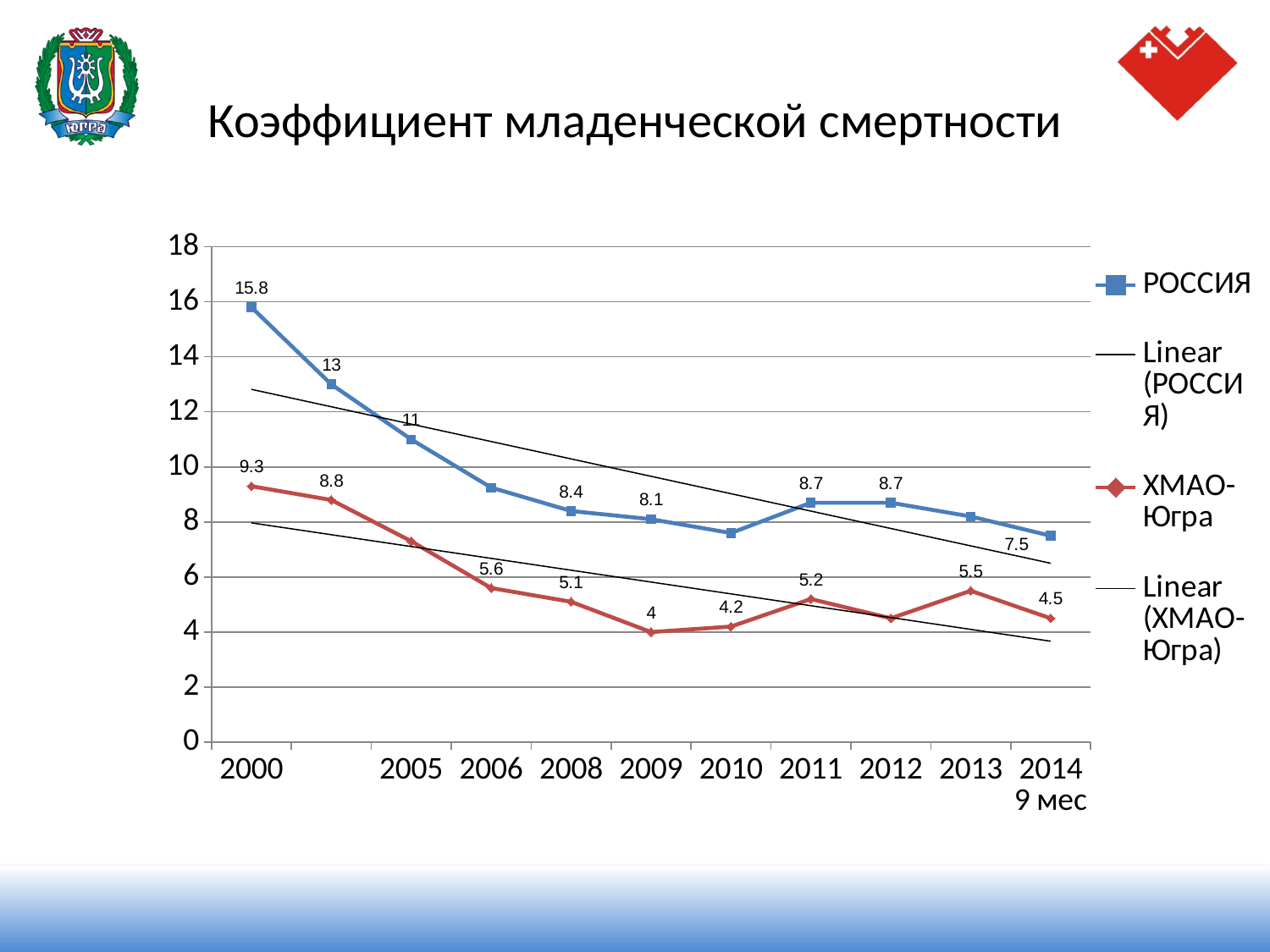

# Коэффициент младенческой смертности

### Chart

| Category | РОССИЯ | ХМАО-Югра |
|---|---|---|
| 2000 | 15.8 | 9.3 |
|  | 13.0 | 8.8 |
| 2005 | 11.0 | 7.3 |
| 2006 | 9.25 | 5.6 |
| 2008 | 8.4 | 5.1 |
| 2009 | 8.1 | 4.0 |
| 2010 | 7.6 | 4.2 |
| 2011 | 8.700000000000001 | 5.2 |
| 2012 | 8.700000000000001 | 4.5 |
| 2013 | 8.200000000000001 | 5.5 |
| 2014 9 мес | 7.5 | 4.5 |